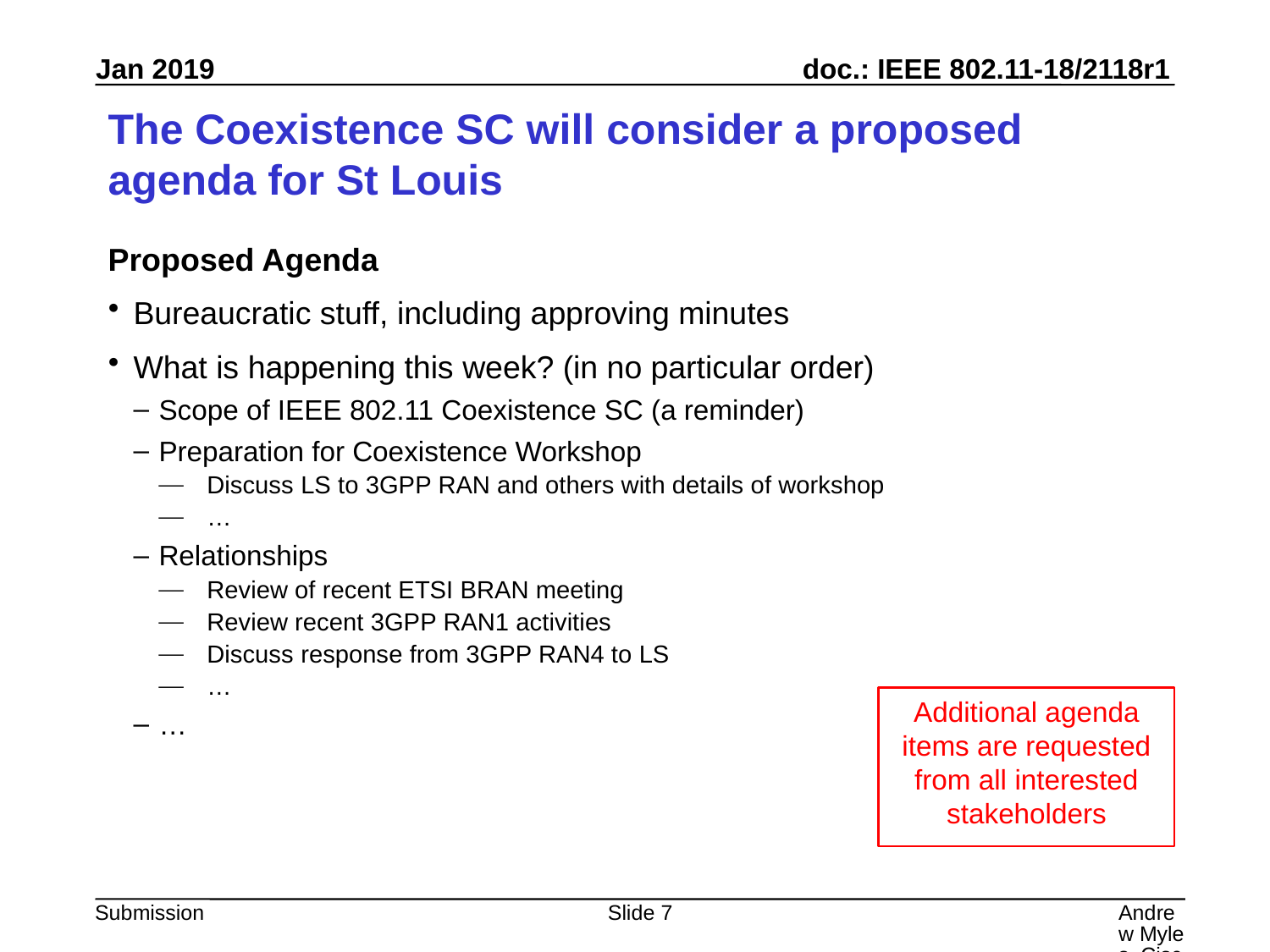

# The Coexistence SC will consider a proposed agenda for St Louis
Proposed Agenda
Bureaucratic stuff, including approving minutes
What is happening this week? (in no particular order)
Scope of IEEE 802.11 Coexistence SC (a reminder)
Preparation for Coexistence Workshop
Discuss LS to 3GPP RAN and others with details of workshop
…
Relationships
Review of recent ETSI BRAN meeting
Review recent 3GPP RAN1 activities
Discuss response from 3GPP RAN4 to LS
…
…
Additional agenda items are requested from all interested stakeholders
Slide 7
Andrew Myles, Cisco